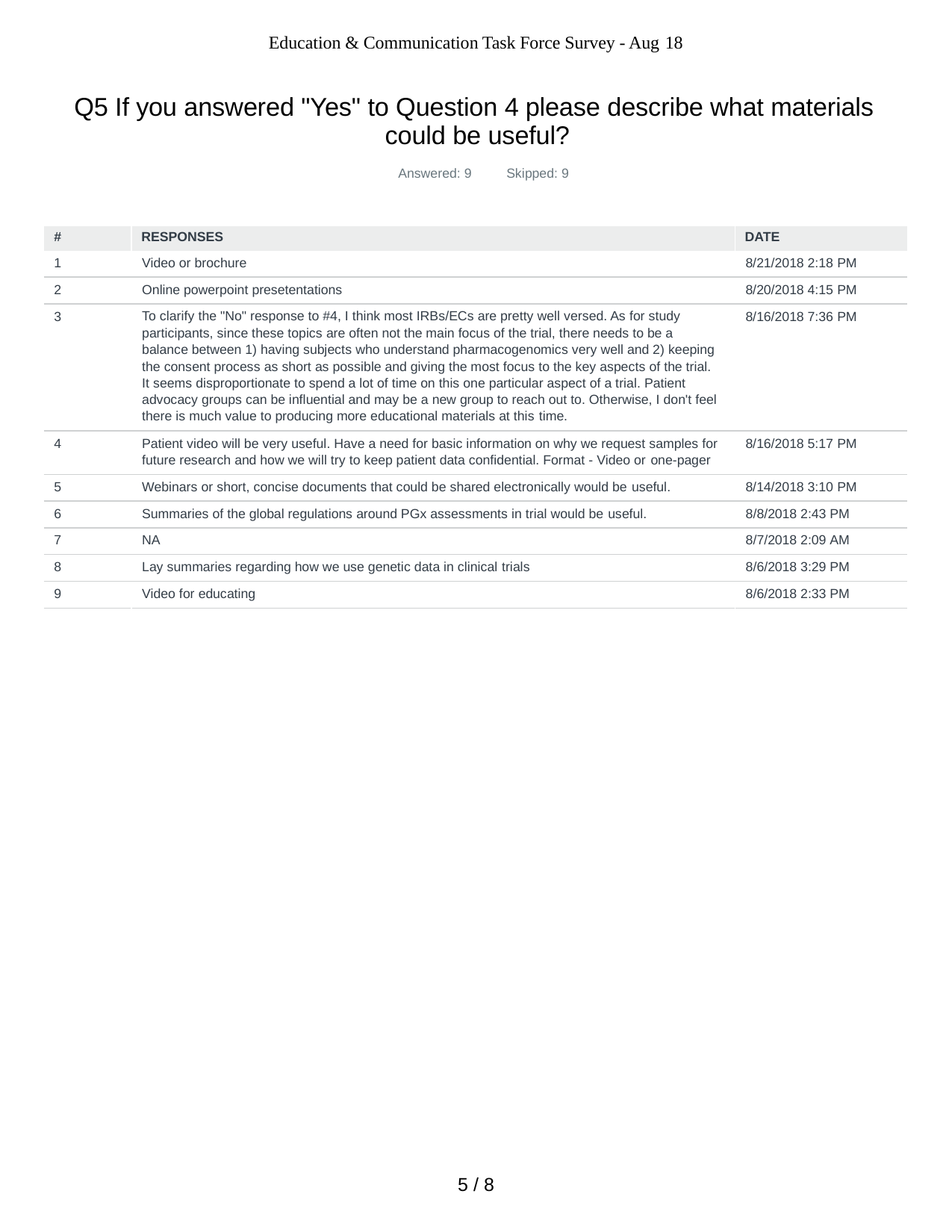

Education & Communication Task Force Survey - Aug 18

Q5 If you answered "Yes" to Question 4 please describe what materials  could be useful?
Answered: 9	Skipped: 9
| # | RESPONSES | DATE |
| --- | --- | --- |
1
Video or brochure
8/21/2018 2:18 PM

2
Online powerpoint presetentations
8/20/2018 4:15 PM

To clarify the "No" response to #4, I think most IRBs/ECs are pretty well versed. As for study  participants, since these topics are often not the main focus of the trial, there needs to be a  balance between 1) having subjects who understand pharmacogenomics very well and 2) keeping  the consent process as short as possible and giving the most focus to the key aspects of the trial.  It seems disproportionate to spend a lot of time on this one particular aspect of a trial. Patient  advocacy groups can be influential and may be a new group to reach out to. Otherwise, I don't feel  there is much value to producing more educational materials at this time.
3
8/16/2018 7:36 PM

Patient video will be very useful. Have a need for basic information on why we request samples for  future research and how we will try to keep patient data confidential. Format - Video or one-pager
4
8/16/2018 5:17 PM

5
Webinars or short, concise documents that could be shared electronically would be useful.
8/14/2018 3:10 PM

6
Summaries of the global regulations around PGx assessments in trial would be useful.
8/8/2018 2:43 PM

7
NA
8/7/2018 2:09 AM

8
Lay summaries regarding how we use genetic data in clinical trials
8/6/2018 3:29 PM

9
Video for educating
8/6/2018 2:33 PM

5 / 8